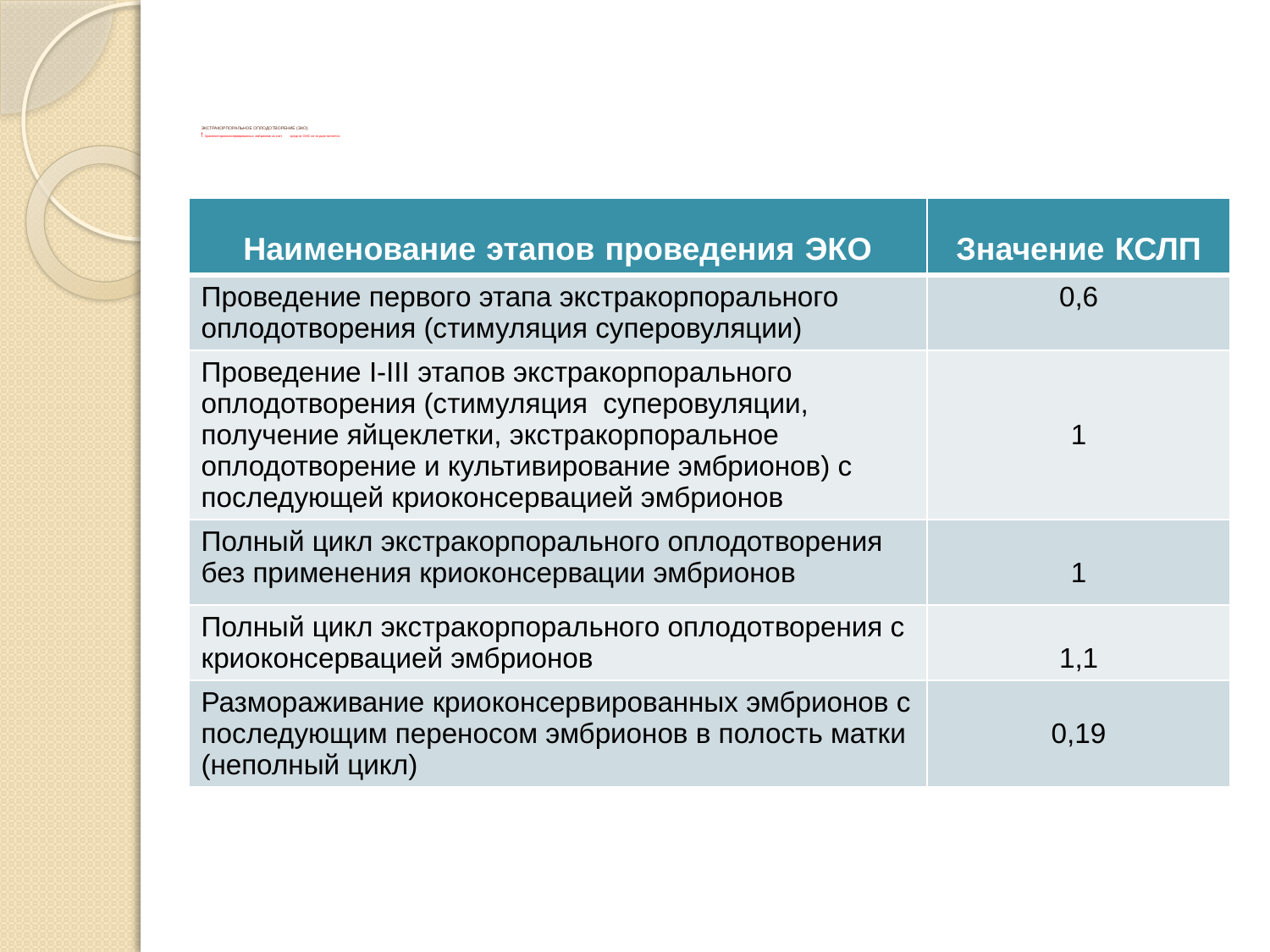

# ЭКСТРАКОРПОРАЛЬНОЕ ОПЛОДОТВОРЕНИЕ (ЭКО) ! Хранение криоконсервированных эмбрионов за счет 	средств ОМС не осуществляется
| Наименование этапов проведения ЭКО | Значение КСЛП |
| --- | --- |
| Проведение первого этапа экстракорпорального оплодотворения (стимуляция суперовуляции) | 0,6 |
| Проведение I-III этапов экстракорпорального оплодотворения (стимуляция суперовуляции, получение яйцеклетки, экстракорпоральное оплодотворение и культивирование эмбрионов) с последующей криоконсервацией эмбрионов | 1 |
| Полный цикл экстракорпорального оплодотворения без применения криоконсервации эмбрионов | 1 |
| Полный цикл экстракорпорального оплодотворения с криоконсервацией эмбрионов | 1,1 |
| Размораживание криоконсервированных эмбрионов с последующим переносом эмбрионов в полость матки (неполный цикл) | 0,19 |